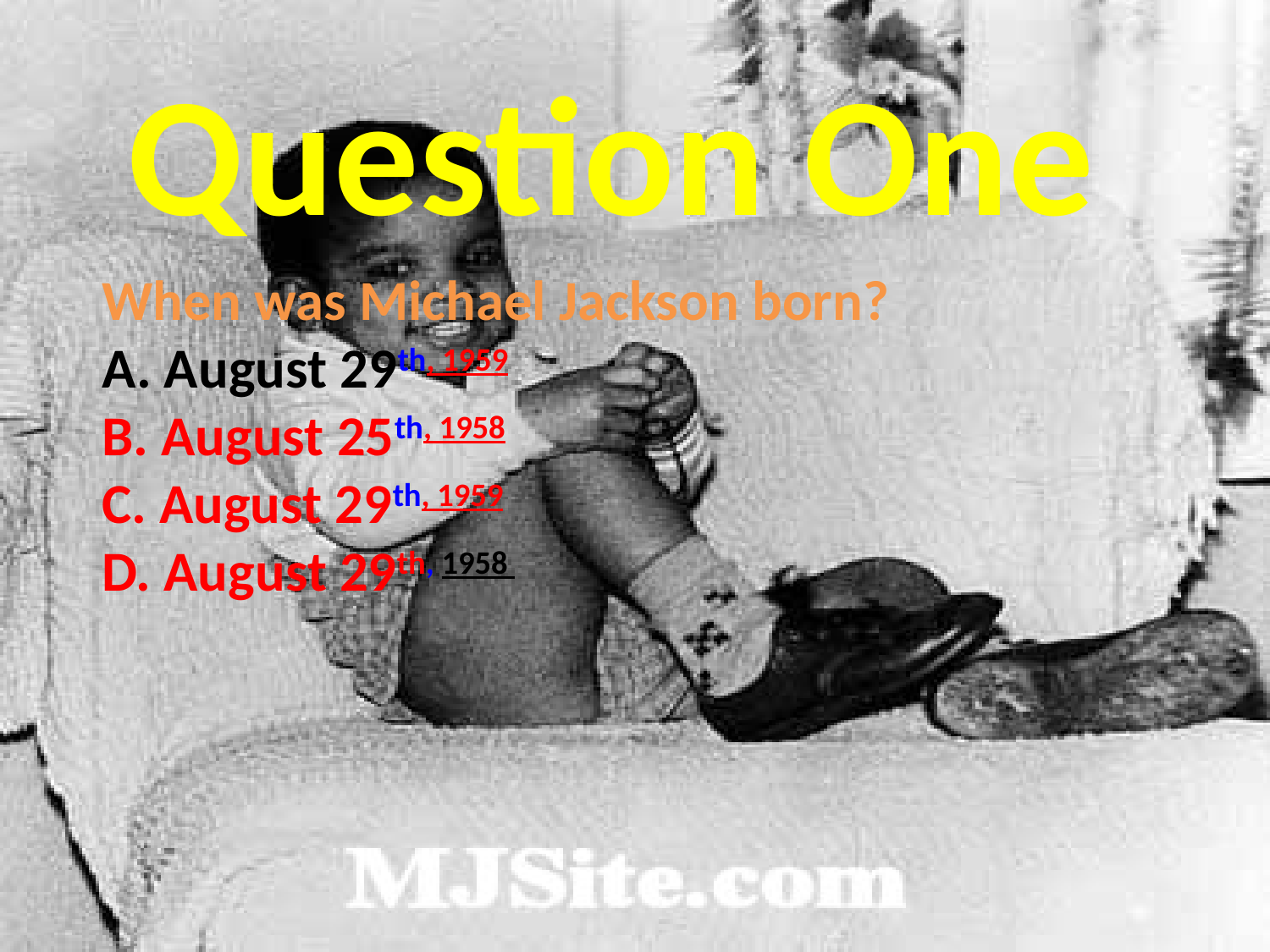

Question One
When was Michael Jackson born?
A. August 29th, 1959
B. August 25th, 1958
C. August 29th, 1959
D. August 29th, 1958